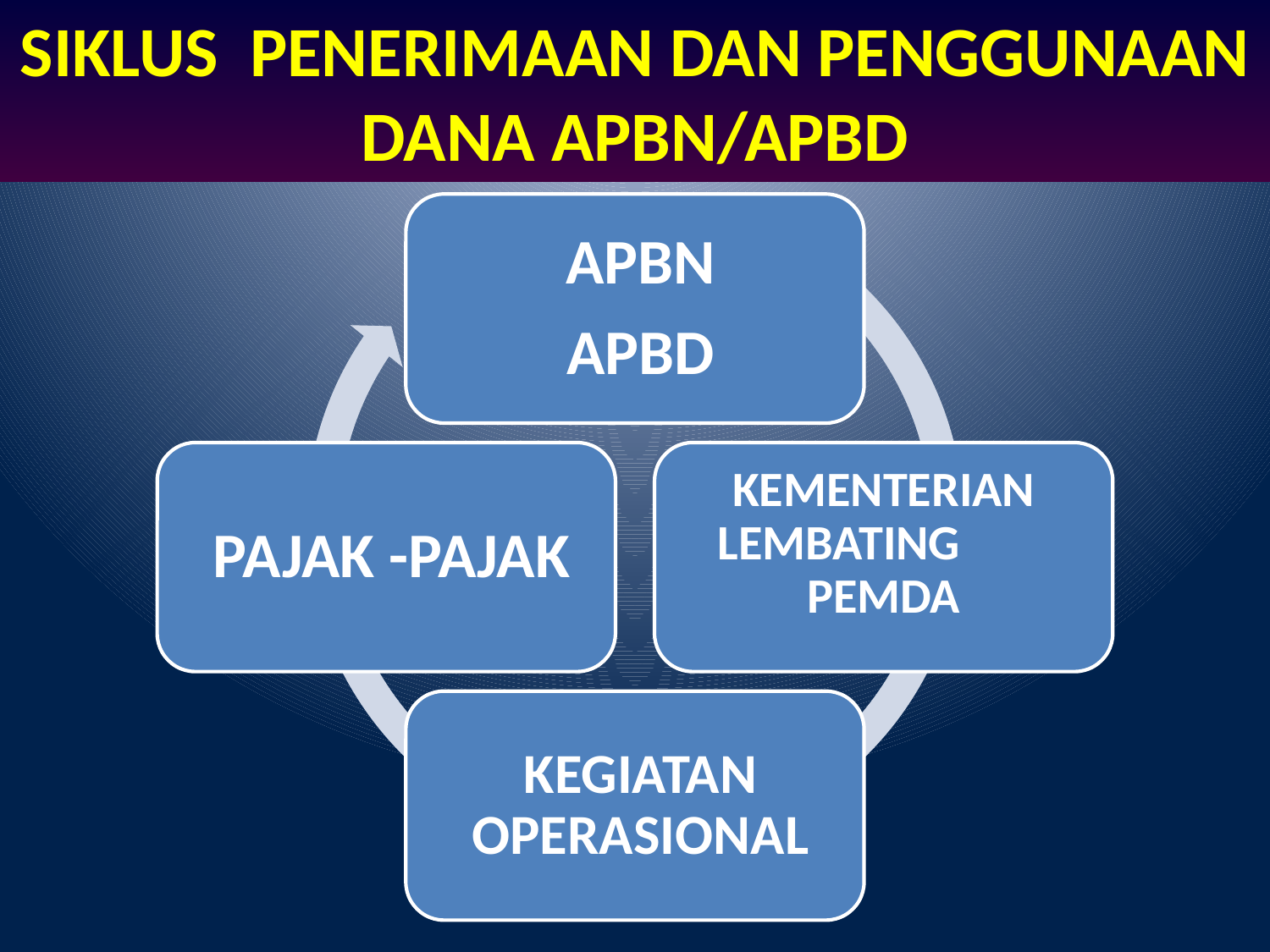

SIKLUS  PENERIMAAN DAN PENGGUNAAN
DANA APBN/APBD
APBN
APBD
KEMENTERIAN
LEMBATING
PEMDA

KEGIATAN OPERASIONAL
PAJAK -PAJAK